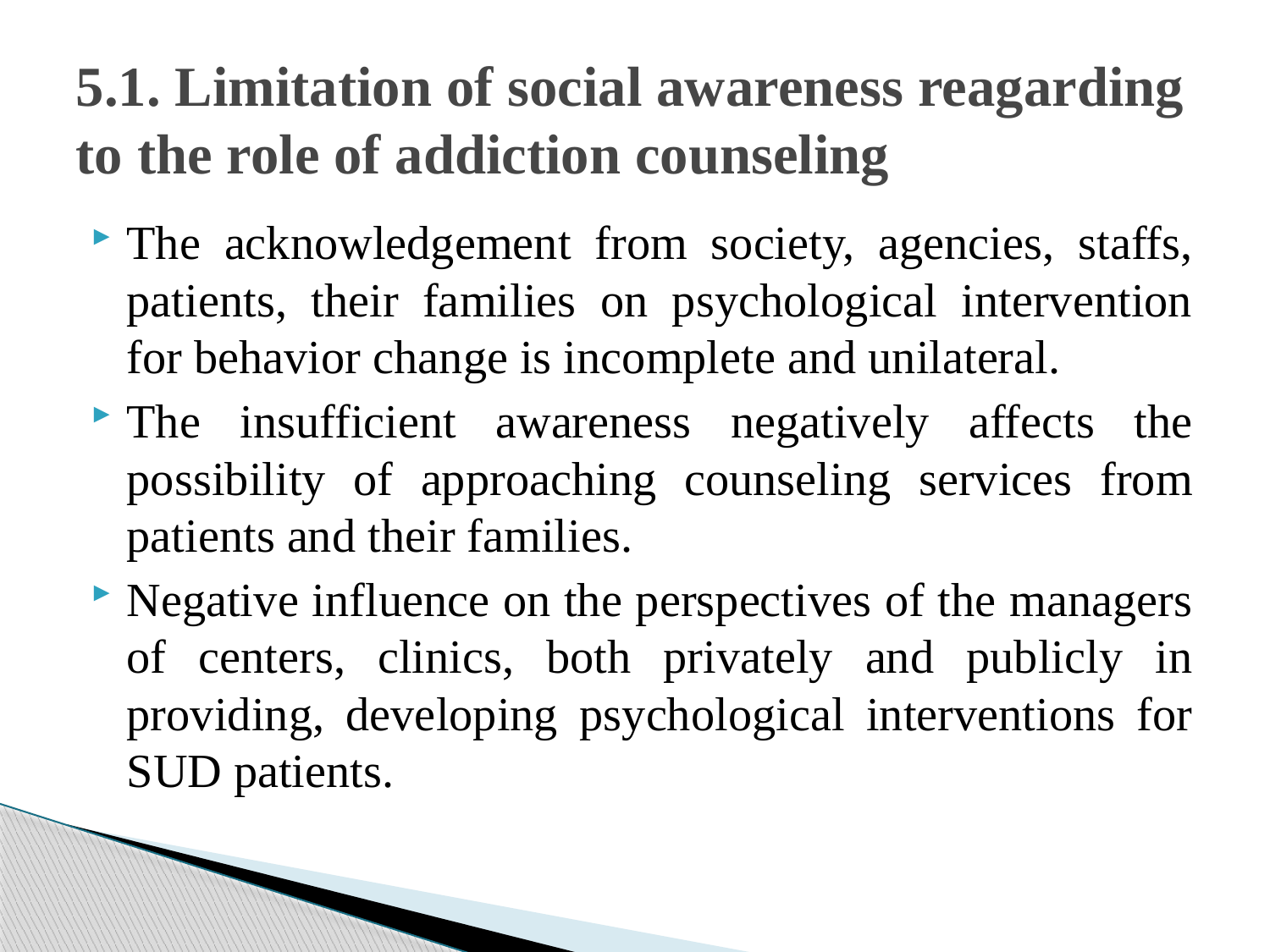

# 5.1. Limitation of social awareness reagarding to the role of addiction counseling
The acknowledgement from society, agencies, staffs, patients, their families on psychological intervention for behavior change is incomplete and unilateral.
The insufficient awareness negatively affects the possibility of approaching counseling services from patients and their families.
Negative influence on the perspectives of the managers of centers, clinics, both privately and publicly in providing, developing psychological interventions for SUD patients.